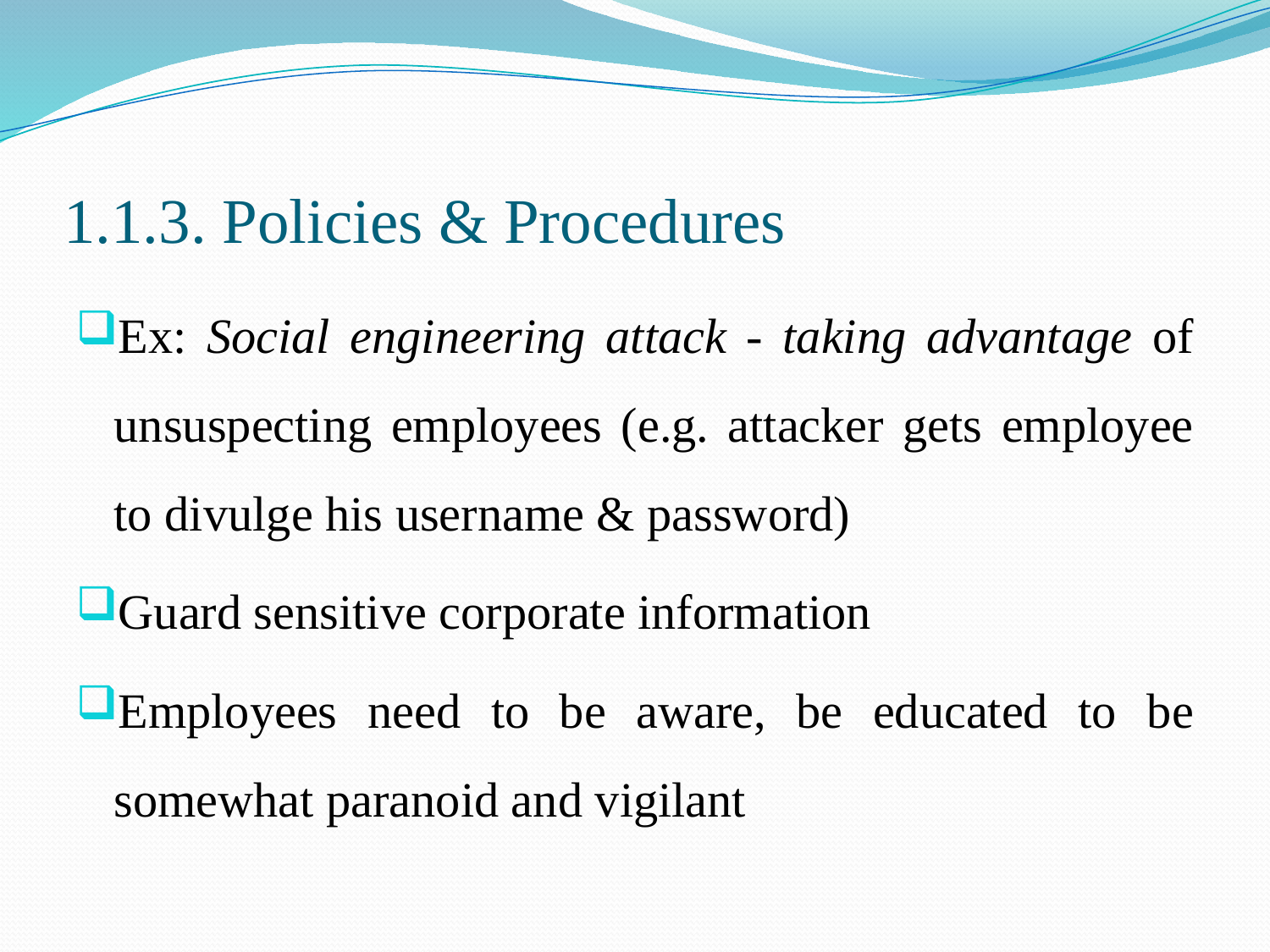

# 1.1.3. Policies & Procedures
Ex: Social engineering attack - taking advantage of unsuspecting employees (e.g. attacker gets employee to divulge his username & password)
Guard sensitive corporate information
Employees need to be aware, be educated to be somewhat paranoid and vigilant